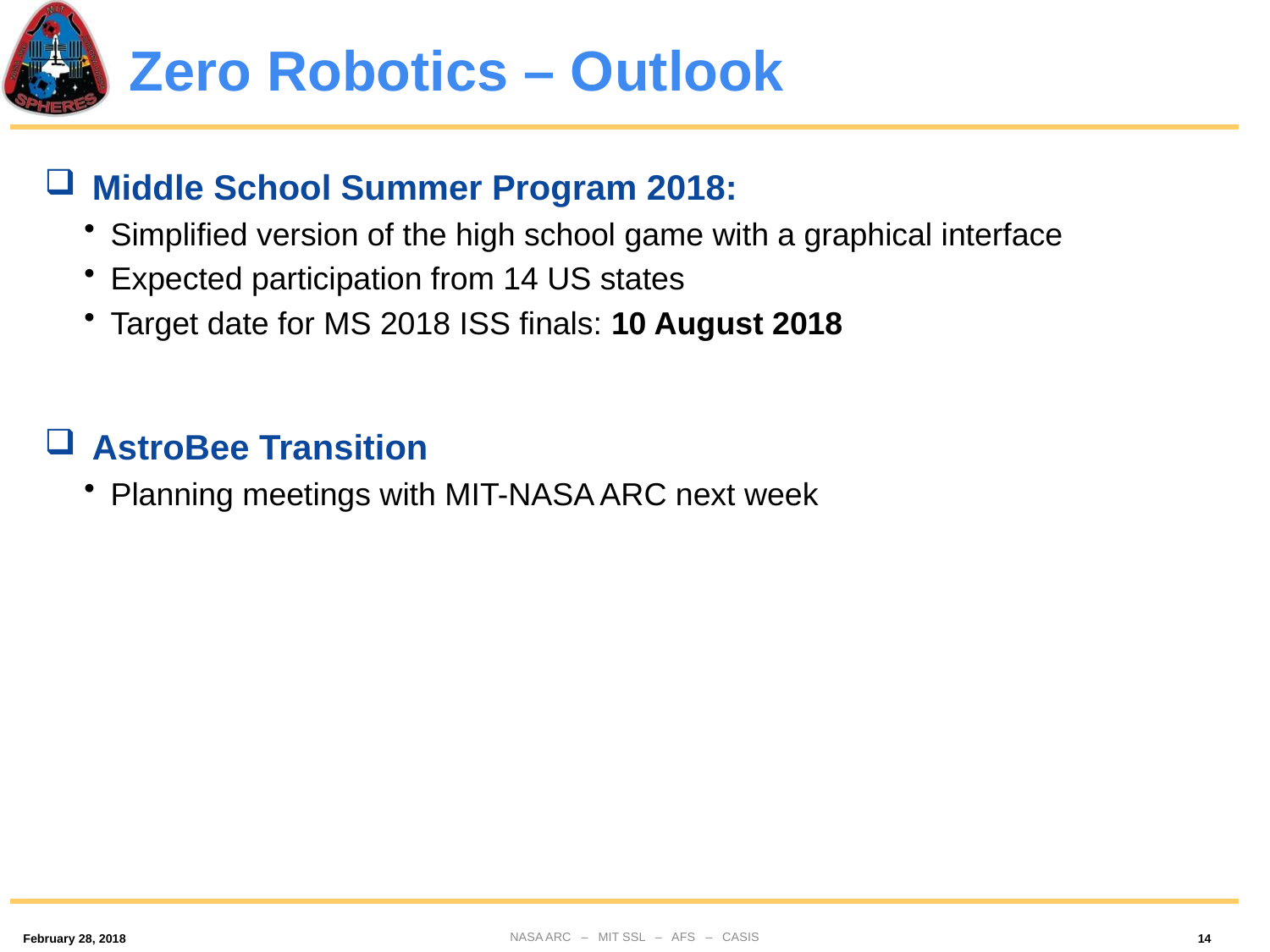

# Zero Robotics – Outlook
Middle School Summer Program 2018:
Simplified version of the high school game with a graphical interface
Expected participation from 14 US states
Target date for MS 2018 ISS finals: 10 August 2018

AstroBee Transition
Planning meetings with MIT-NASA ARC next week

NASA ARC   –   MIT SSL   –   AFS   –   CASIS